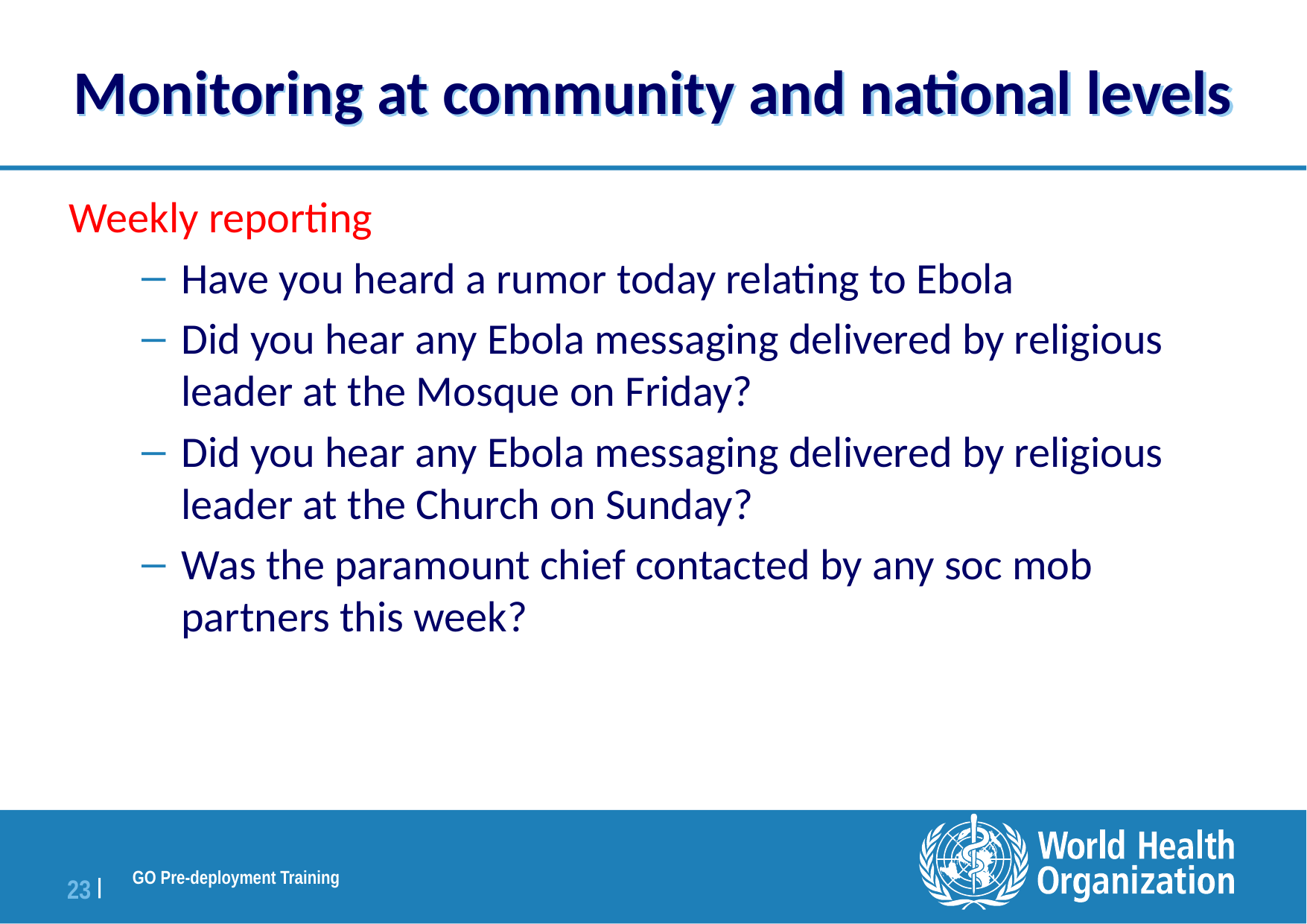

# Monitoring at community and national levels
Weekly reporting
Have you heard a rumor today relating to Ebola
Did you hear any Ebola messaging delivered by religious leader at the Mosque on Friday?
Did you hear any Ebola messaging delivered by religious leader at the Church on Sunday?
Was the paramount chief contacted by any soc mob partners this week?